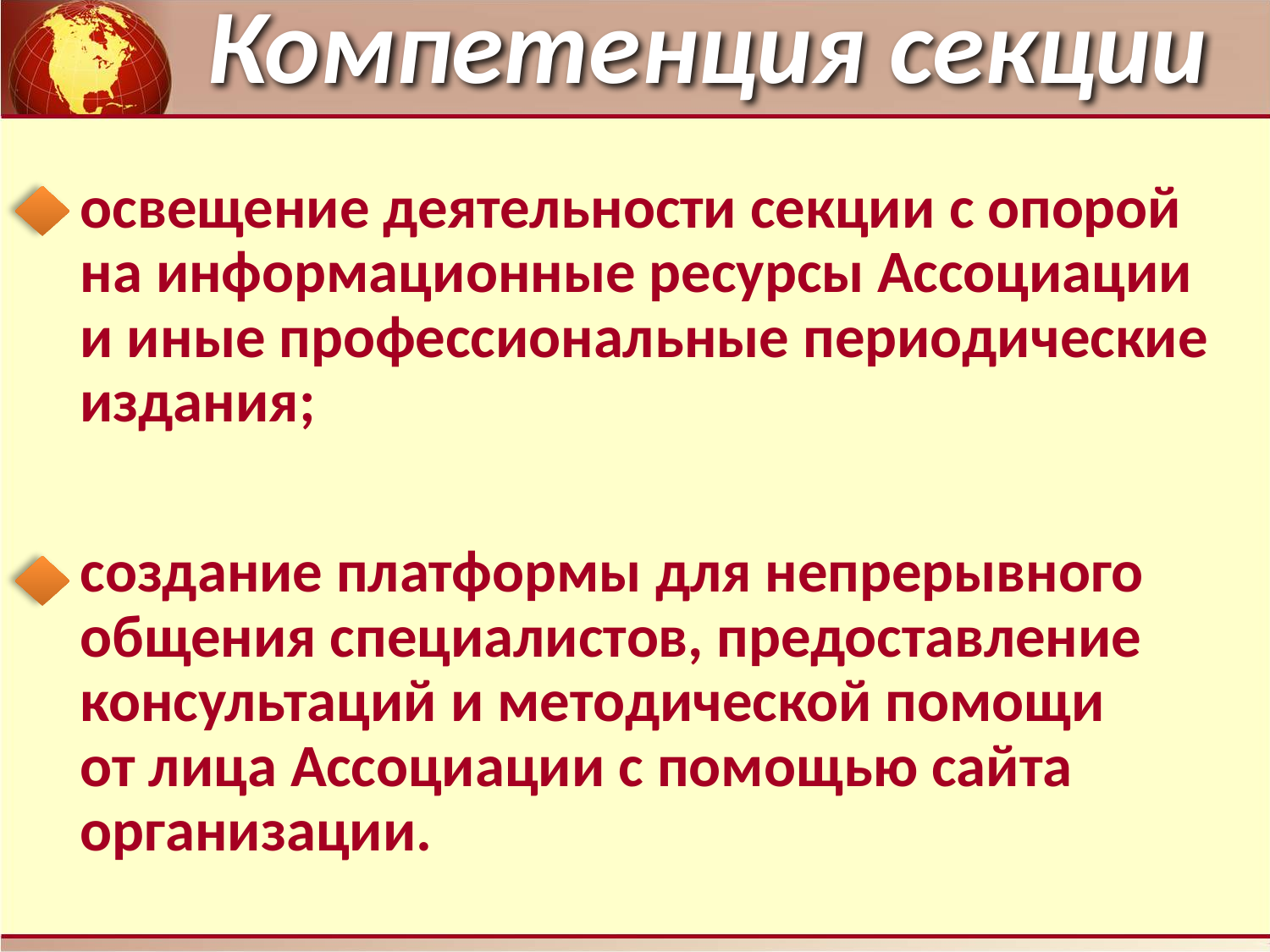

Компетенция секции
освещение деятельности секции с опорой на информационные ресурсы Ассоциации     и иные профессиональные периодические издания;
создание платформы для непрерывного общения специалистов, предоставление консультаций и методической помощи           от лица Ассоциации с помощью сайта организации.